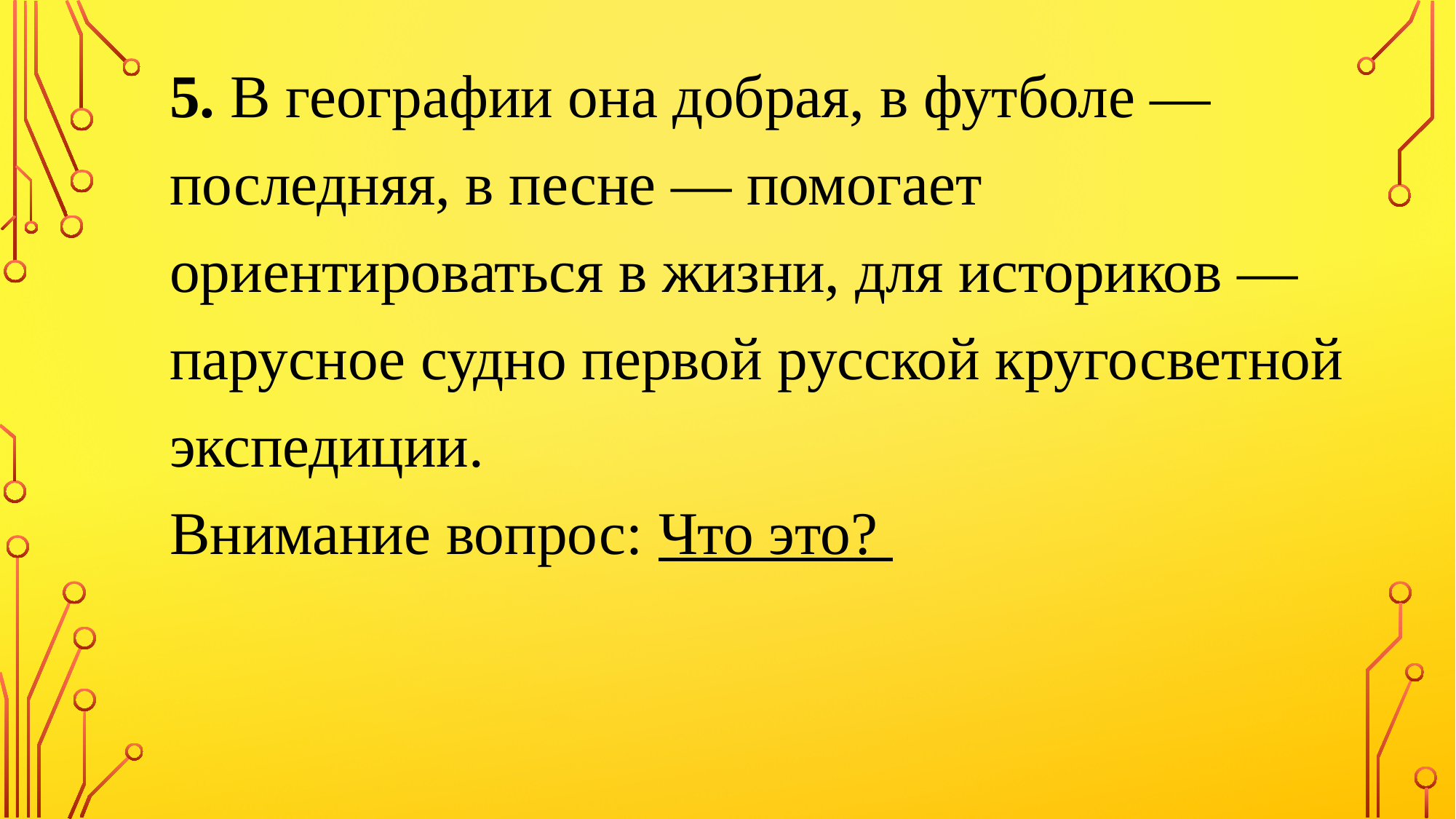

5. В географии она добрая, в футболе — последняя, в песне — помогает ориентироваться в жизни, для историков — парусное судно первой русской кругосветной экспедиции.
Внимание вопрос: Что это?